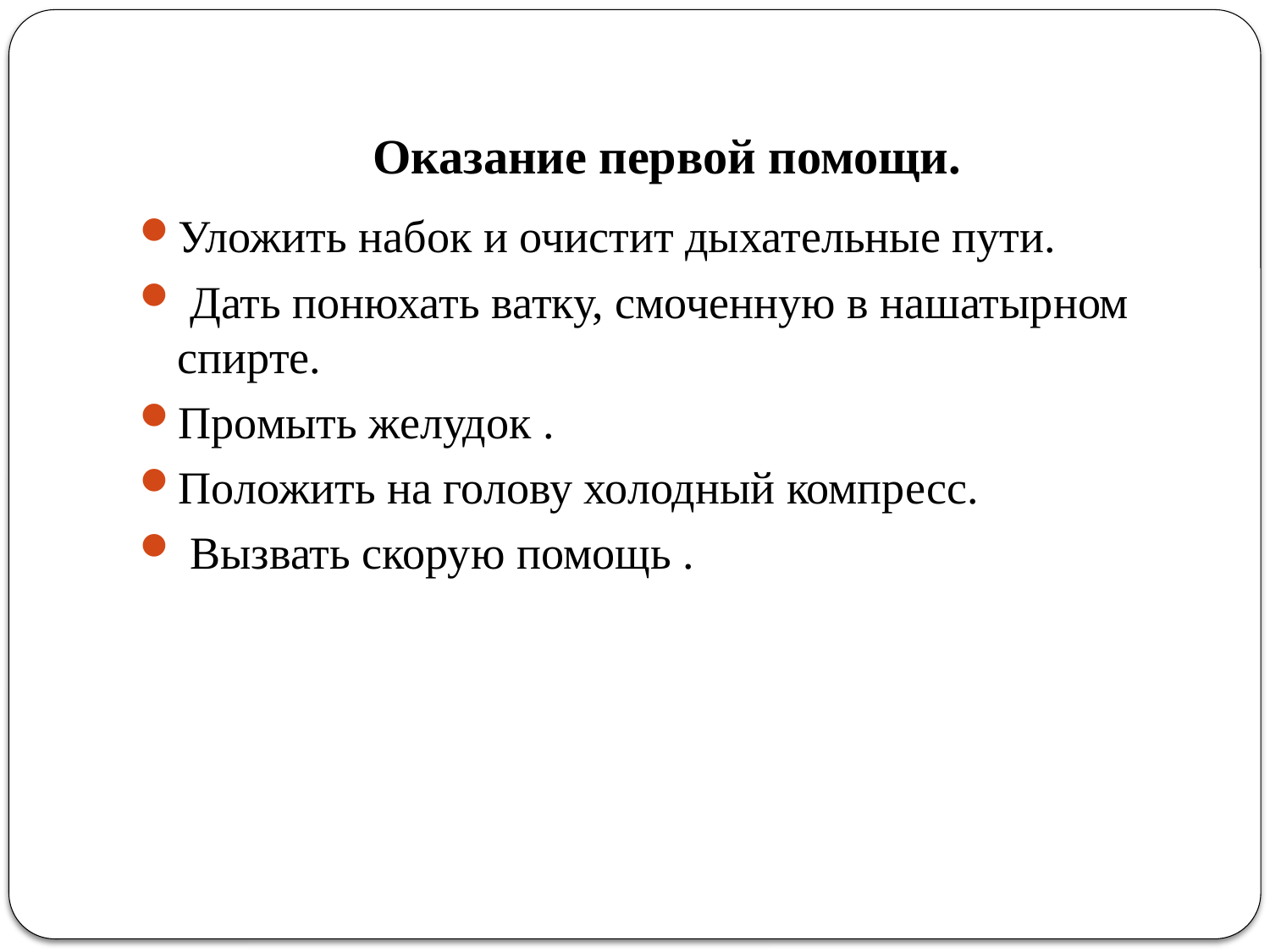

# Оказание первой помощи.
Уложить набок и очистит дыхательные пути.
 Дать понюхать ватку, смоченную в нашатырном спирте.
Промыть желудок .
Положить на голову холодный компресс.
 Вызвать скорую помощь .